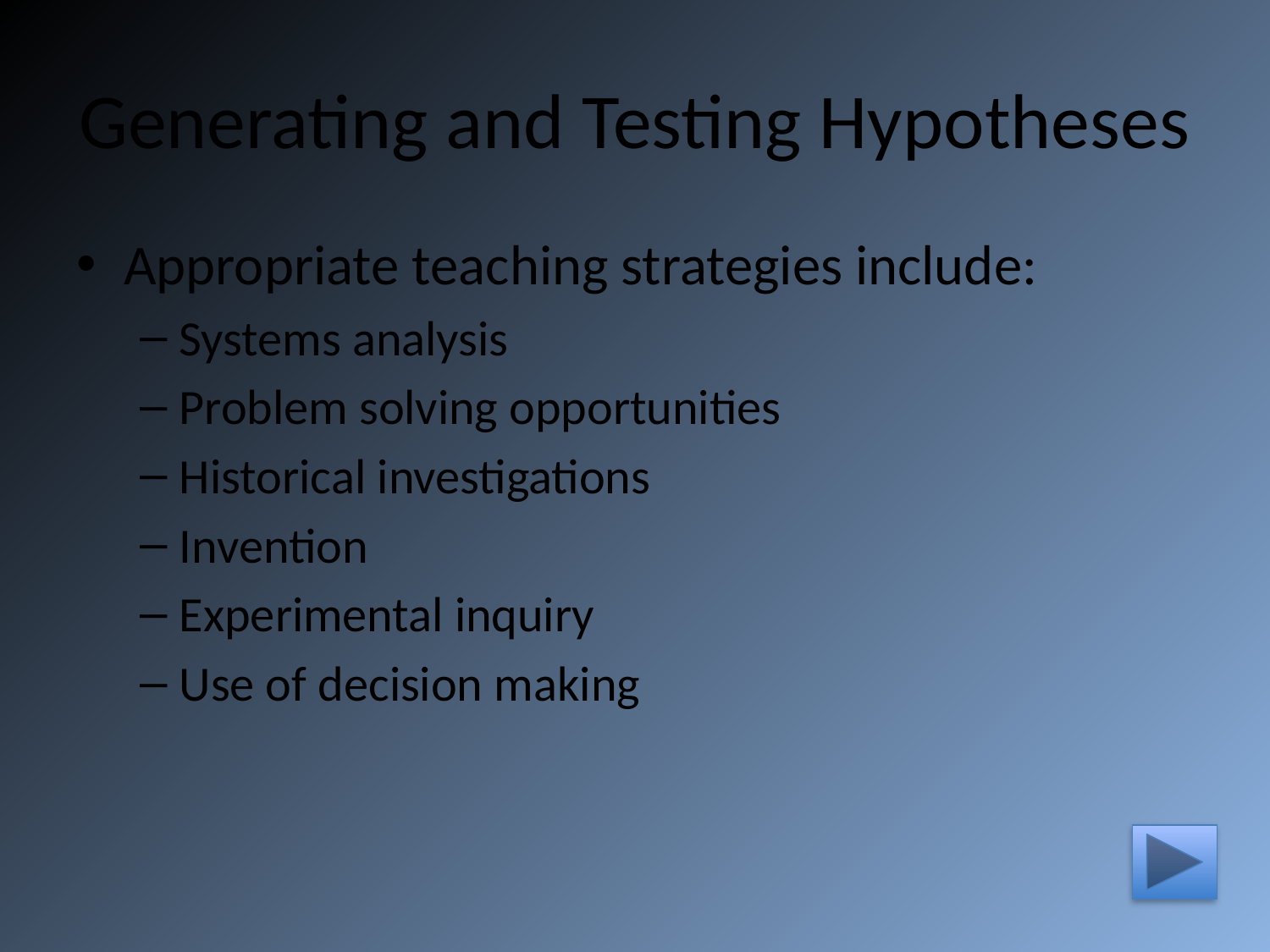

# Generating and Testing Hypotheses
Appropriate teaching strategies include:
Systems analysis
Problem solving opportunities
Historical investigations
Invention
Experimental inquiry
Use of decision making